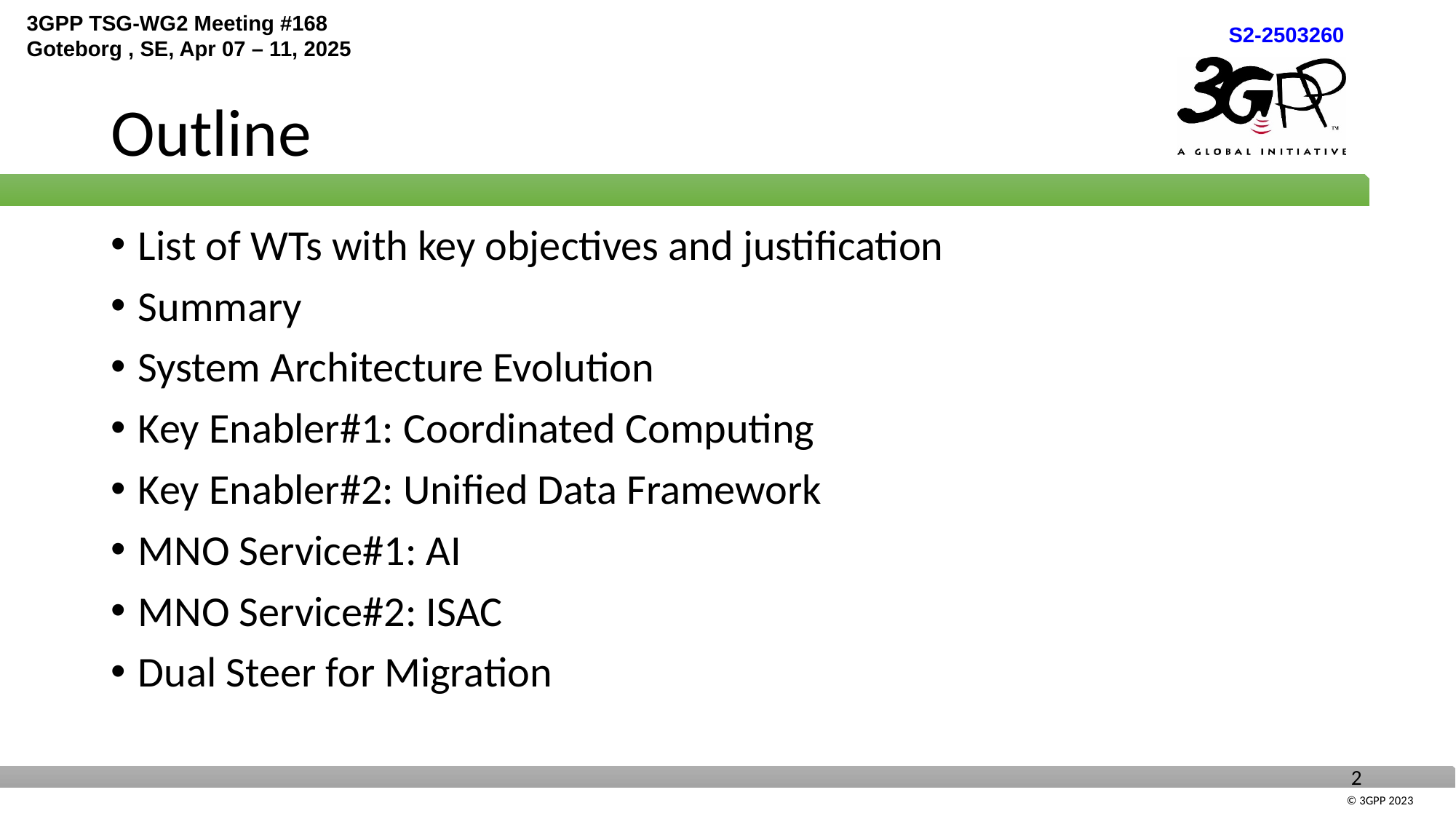

# Outline
List of WTs with key objectives and justification
Summary
System Architecture Evolution
Key Enabler#1: Coordinated Computing
Key Enabler#2: Unified Data Framework
MNO Service#1: AI
MNO Service#2: ISAC
Dual Steer for Migration